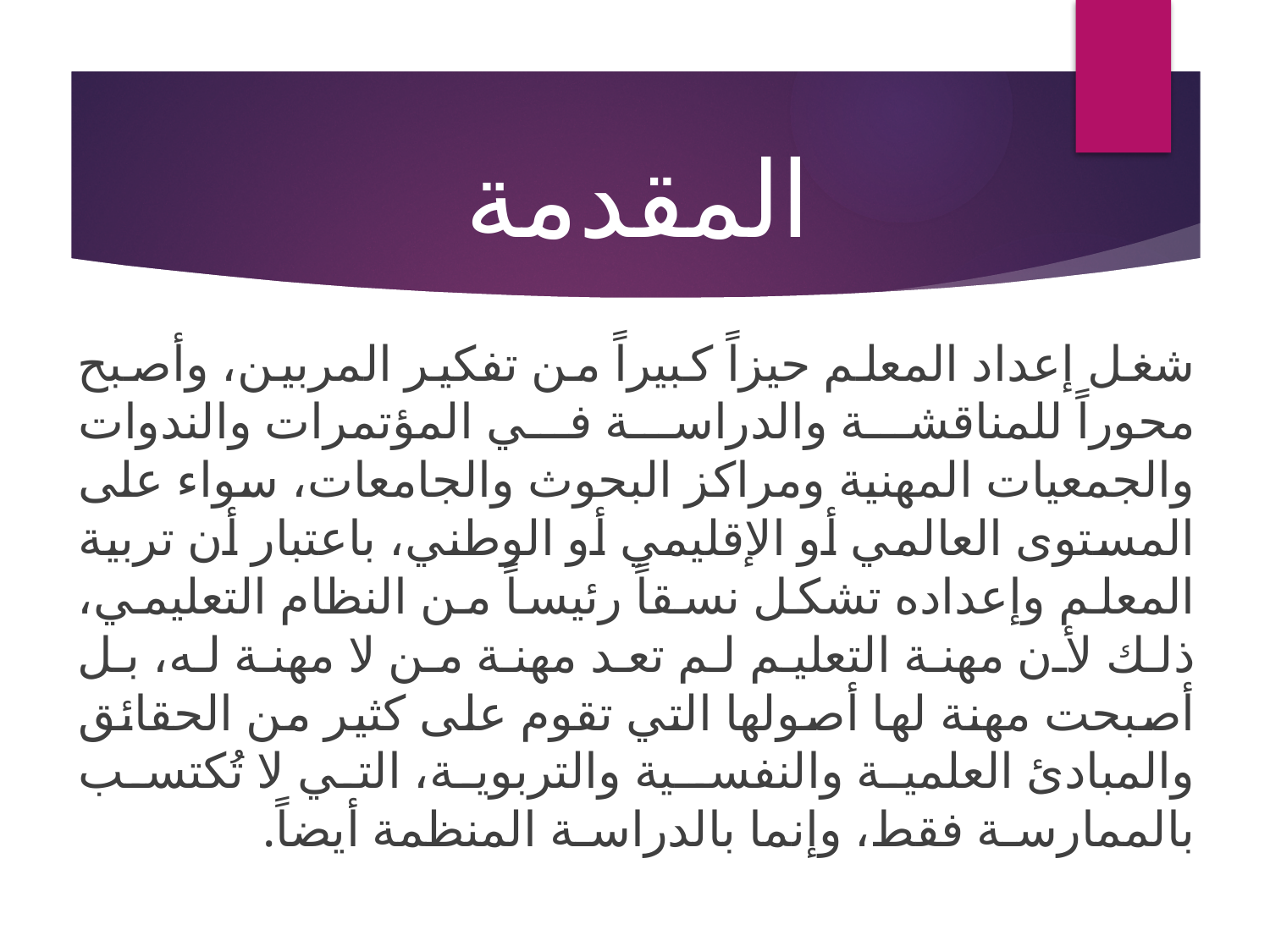

# المقدمة
شغل إعداد المعلم حيزاً كبيراً من تفكير المربين، وأصبح محوراً للمناقشة والدراسة في المؤتمرات والندوات والجمعيات المهنية ومراكز البحوث والجامعات، سواء على المستوى العالمي أو الإقليمي أو الوطني، باعتبار أن تربية المعلم وإعداده تشكل نسقاً رئيساً من النظام التعليمي، ذلك لأن مهنة التعليم لم تعد مهنة من لا مهنة له، بل أصبحت مهنة لها أصولها التي تقوم على كثير من الحقائق والمبادئ العلمية والنفسـية والتربوية، التي لا تُكتسب بالممارسـة فقط، وإنما بالدراسـة المنظمة أيضاً.